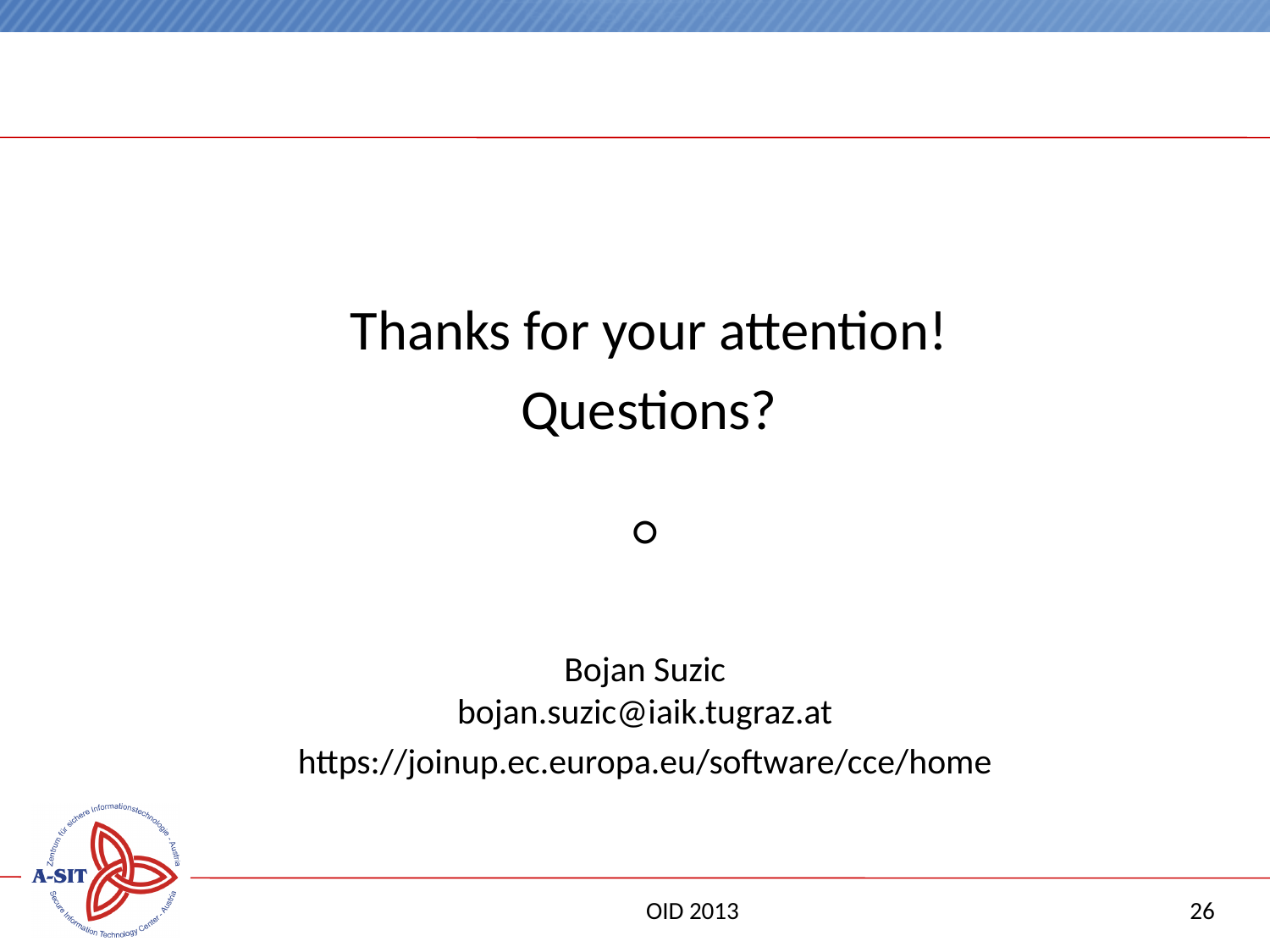

#

Thanks for your attention!
Questions?
○
Bojan Suzic
bojan.suzic@iaik.tugraz.at
https://joinup.ec.europa.eu/software/cce/home

OID 2013
26